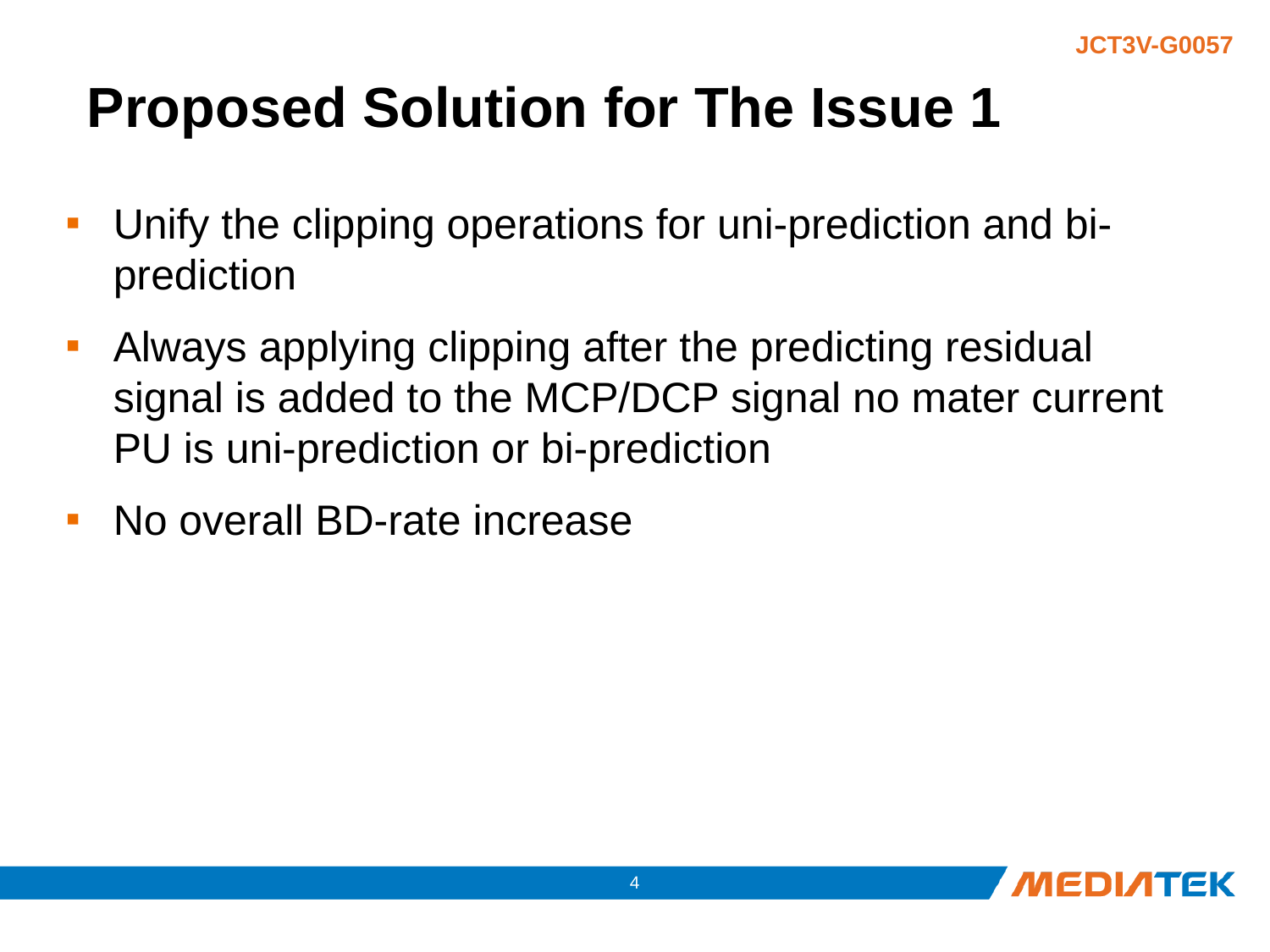

# Proposed Solution for The Issue 1
Unify the clipping operations for uni-prediction and bi-prediction
Always applying clipping after the predicting residual signal is added to the MCP/DCP signal no mater current PU is uni-prediction or bi-prediction
No overall BD-rate increase

4